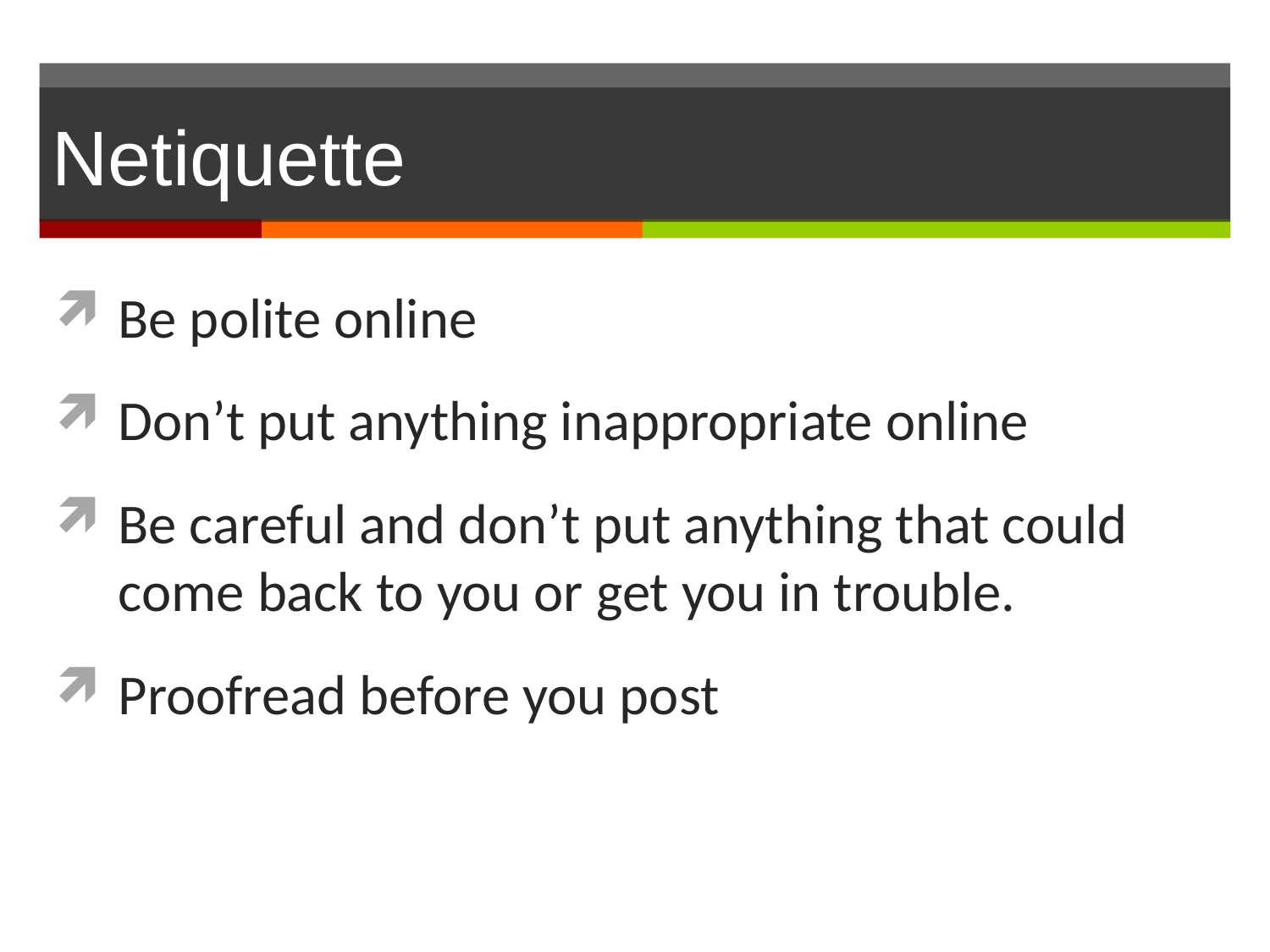

# Netiquette
Be polite online
Don’t put anything inappropriate online
Be careful and don’t put anything that could come back to you or get you in trouble.
Proofread before you post